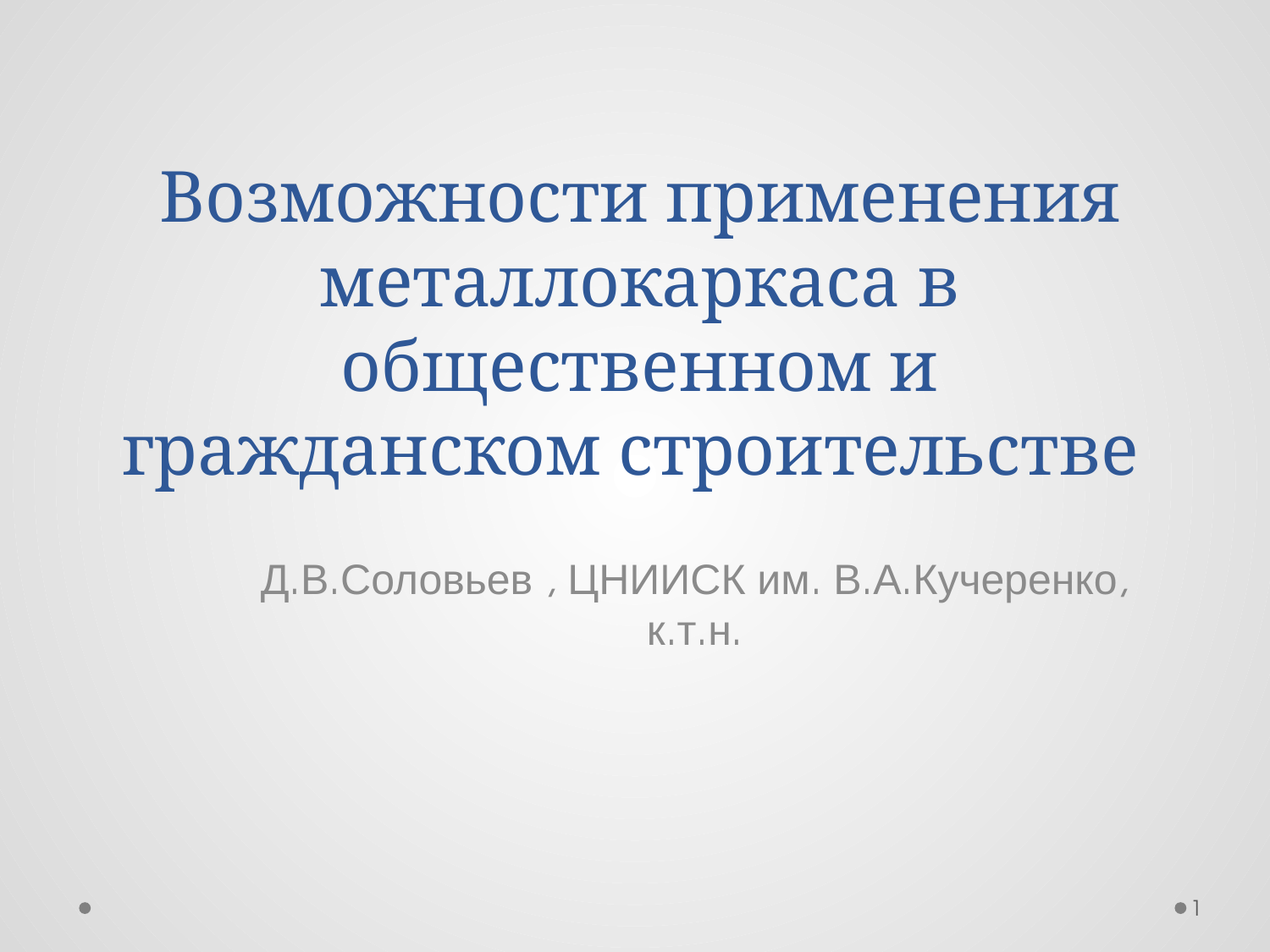

# Возможности применения металлокаркаса в общественном и гражданском строительстве
Д.В.Соловьев , ЦНИИСК им. В.А.Кучеренко, к.т.н.
1